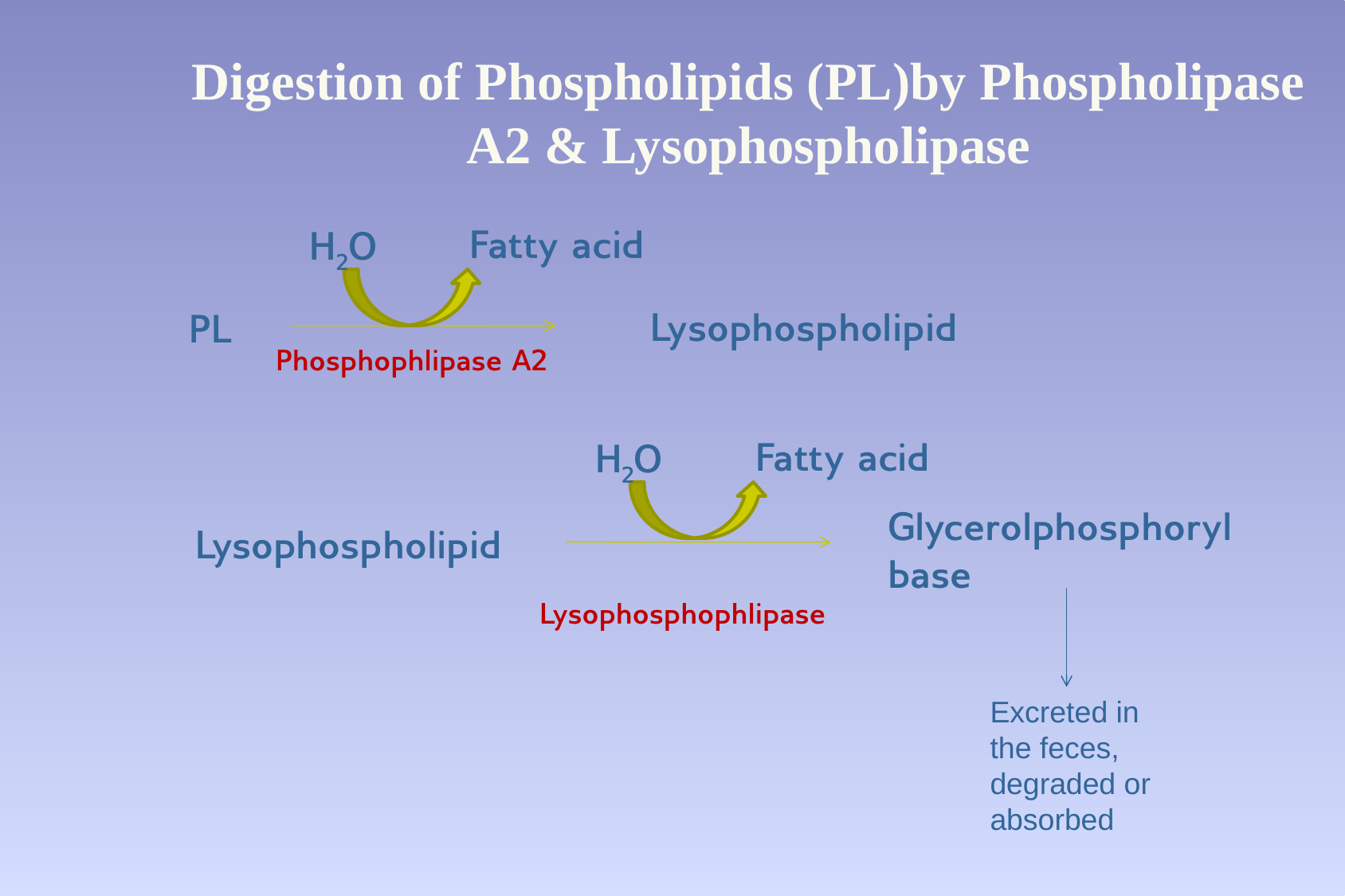

# Digestion of Phospholipids (PL)by Phospholipase A2 & Lysophospholipase
Fatty acid
H2O

Lysophospholipid
PL
Phosphophlipase A2
Fatty acid
H2O

Glycerolphosphoryl
base
Lysophospholipid
Lysophosphophlipase
Excreted in the feces, degraded or absorbed